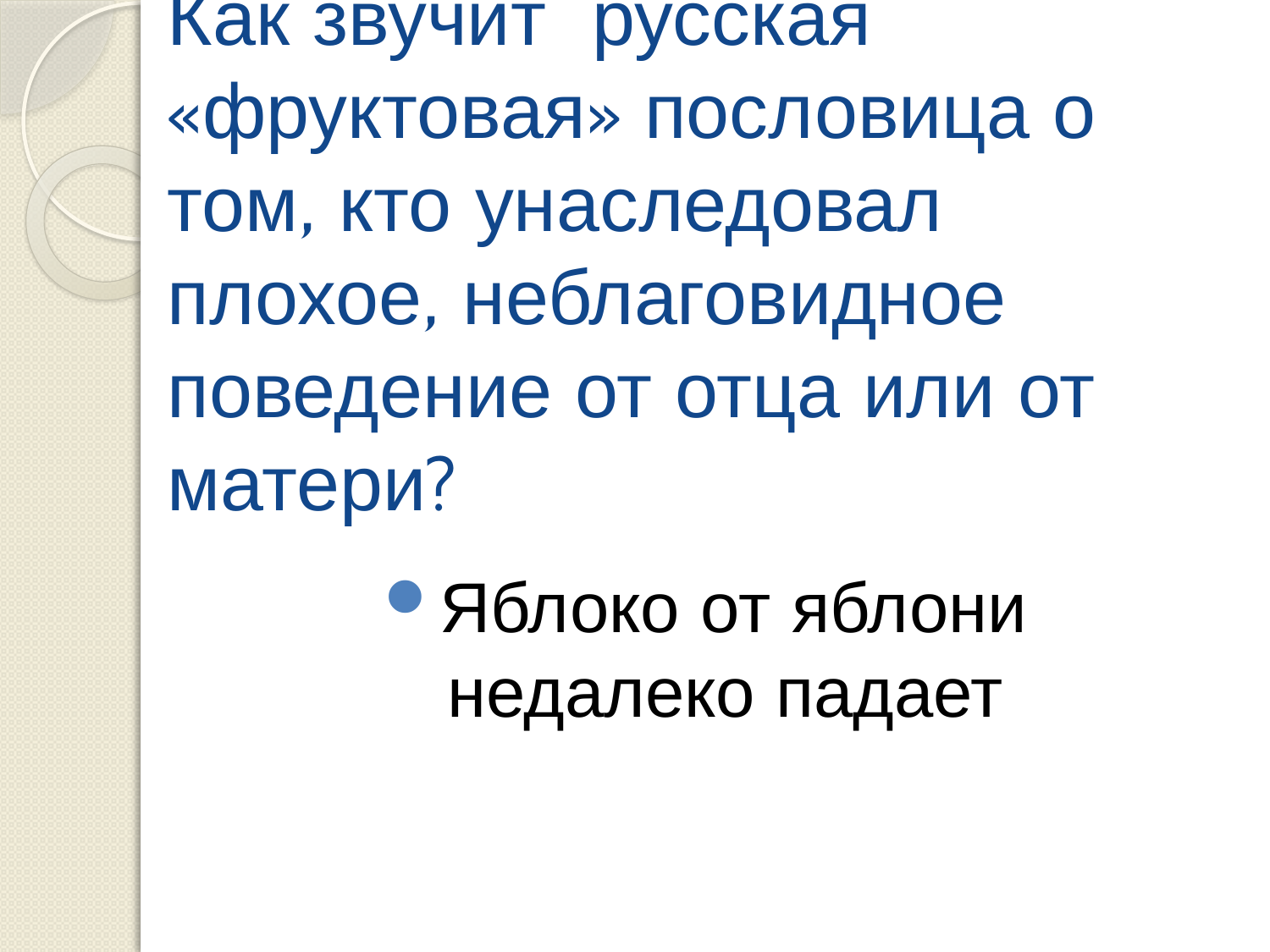

# Как звучит  русская «фруктовая» пословица о том, кто унаследовал плохое, неблаговидное поведение от отца или от матери?
Яблоко от яблони недалеко падает